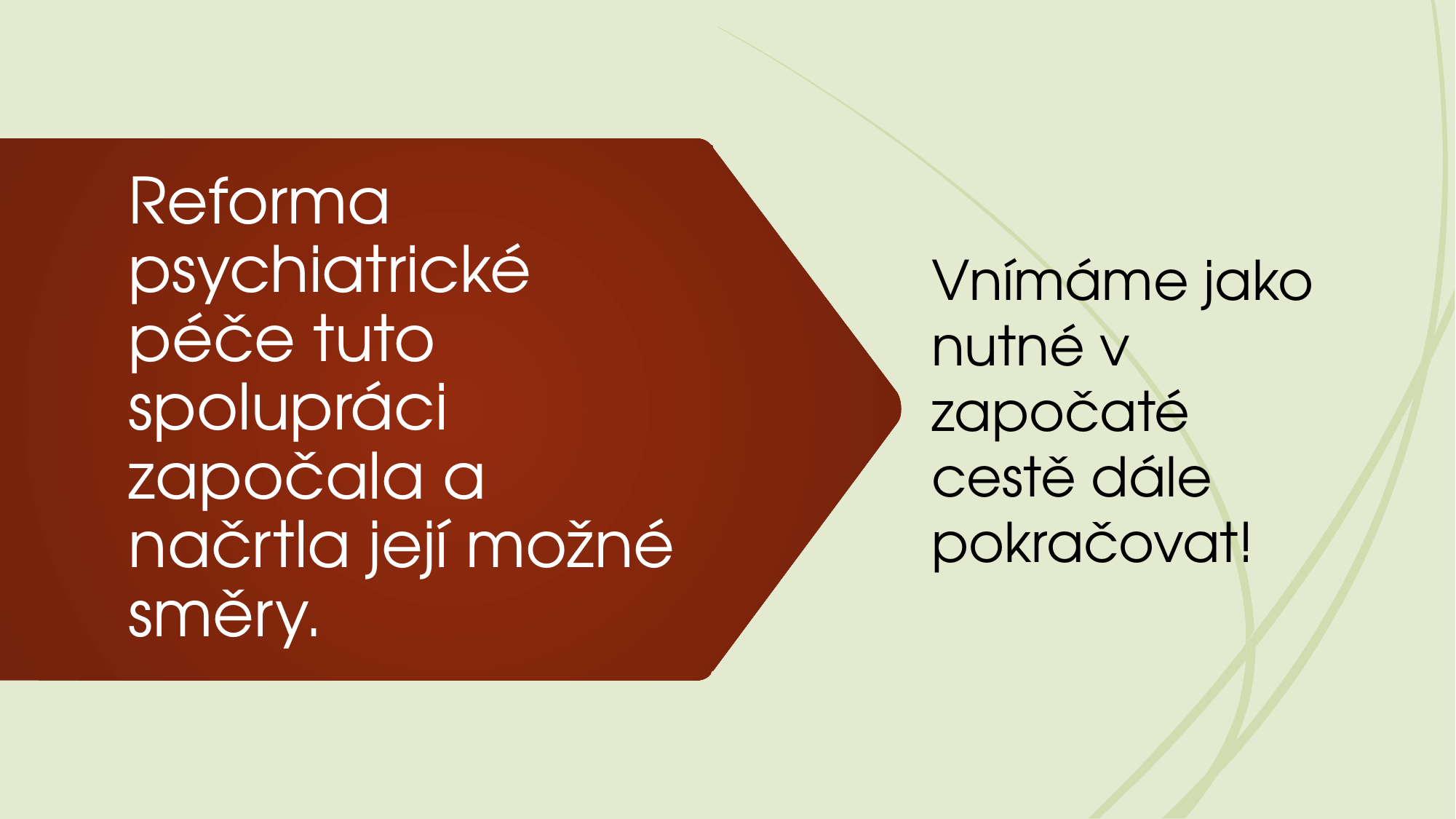

Vnímáme jako nutné v započaté cestě dále pokračovat!

# Reforma psychiatrické péče tuto spolupráci započala a načrtla její možné směry.